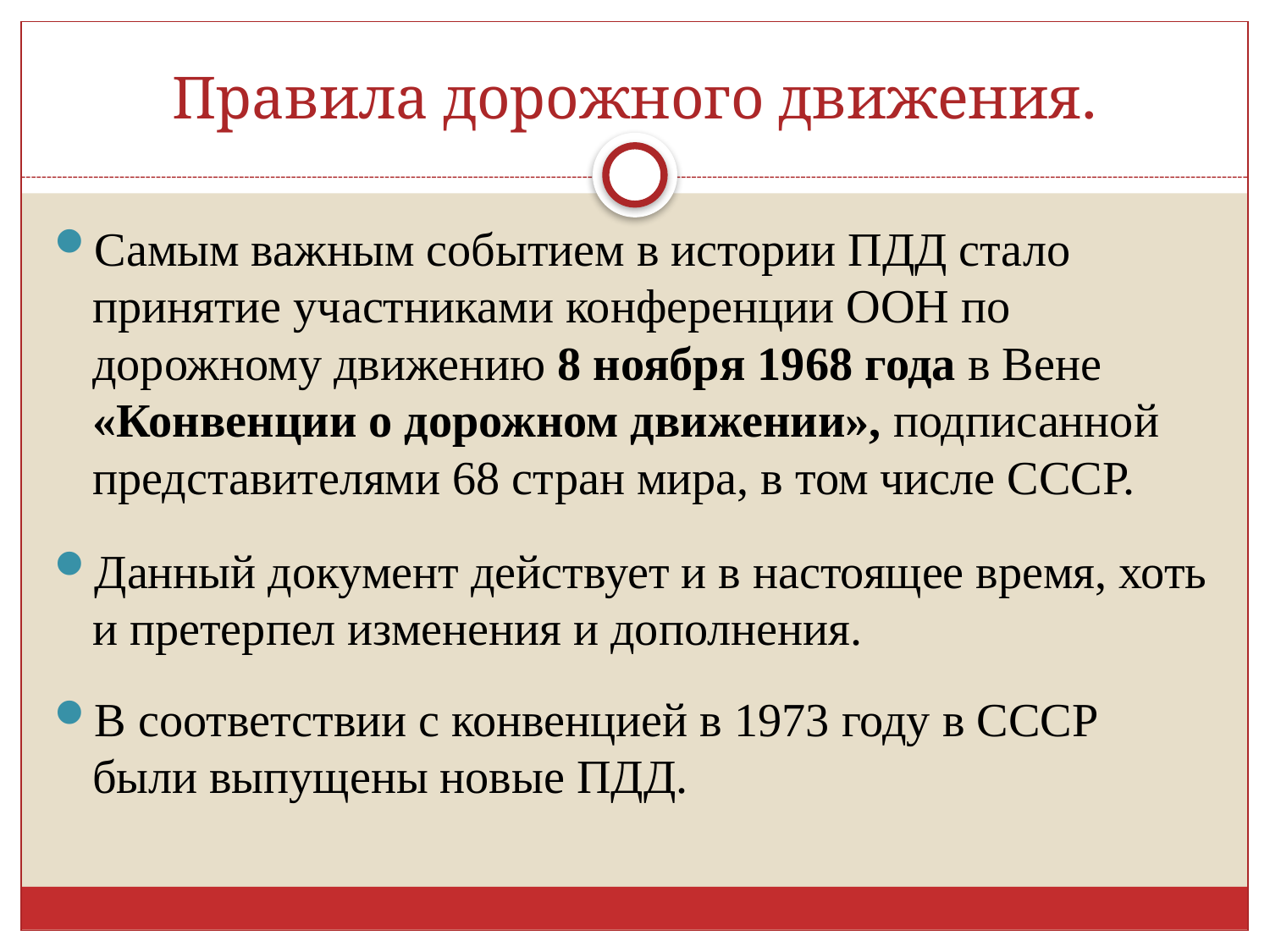

# Правила дорожного движения.
Самым важным событием в истории ПДД стало принятие участниками конференции ООН по дорожному движению 8 ноября 1968 года в Вене «Конвенции о дорожном движении», подписанной представителями 68 стран мира, в том числе СССР.

Данный документ действует и в настоящее время, хоть и претерпел изменения и дополнения.

В соответствии с конвенцией в 1973 году в СССР были выпущены новые ПДД.